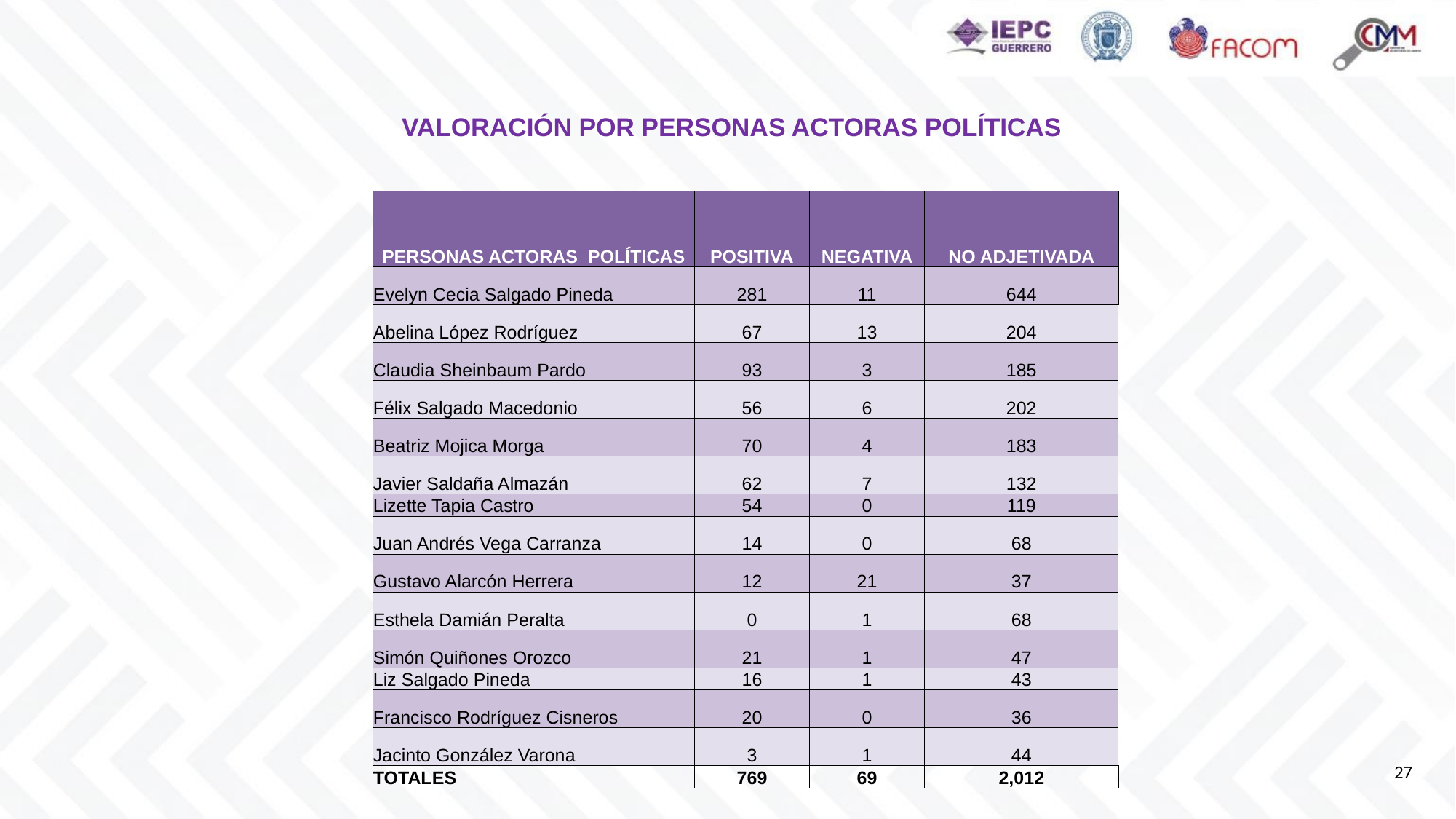

VALORACIÓN POR PERSONAS ACTORAS POLÍTICAS
| PERSONAS ACTORAS POLÍTICAS | POSITIVA | NEGATIVA | NO ADJETIVADA |
| --- | --- | --- | --- |
| Evelyn Cecia Salgado Pineda | 281 | 11 | 644 |
| Abelina López Rodríguez | 67 | 13 | 204 |
| Claudia Sheinbaum Pardo | 93 | 3 | 185 |
| Félix Salgado Macedonio | 56 | 6 | 202 |
| Beatriz Mojica Morga | 70 | 4 | 183 |
| Javier Saldaña Almazán | 62 | 7 | 132 |
| Lizette Tapia Castro | 54 | 0 | 119 |
| Juan Andrés Vega Carranza | 14 | 0 | 68 |
| Gustavo Alarcón Herrera | 12 | 21 | 37 |
| Esthela Damián Peralta | 0 | 1 | 68 |
| Simón Quiñones Orozco | 21 | 1 | 47 |
| Liz Salgado Pineda | 16 | 1 | 43 |
| Francisco Rodríguez Cisneros | 20 | 0 | 36 |
| Jacinto González Varona | 3 | 1 | 44 |
| TOTALES | 769 | 69 | 2,012 |
27